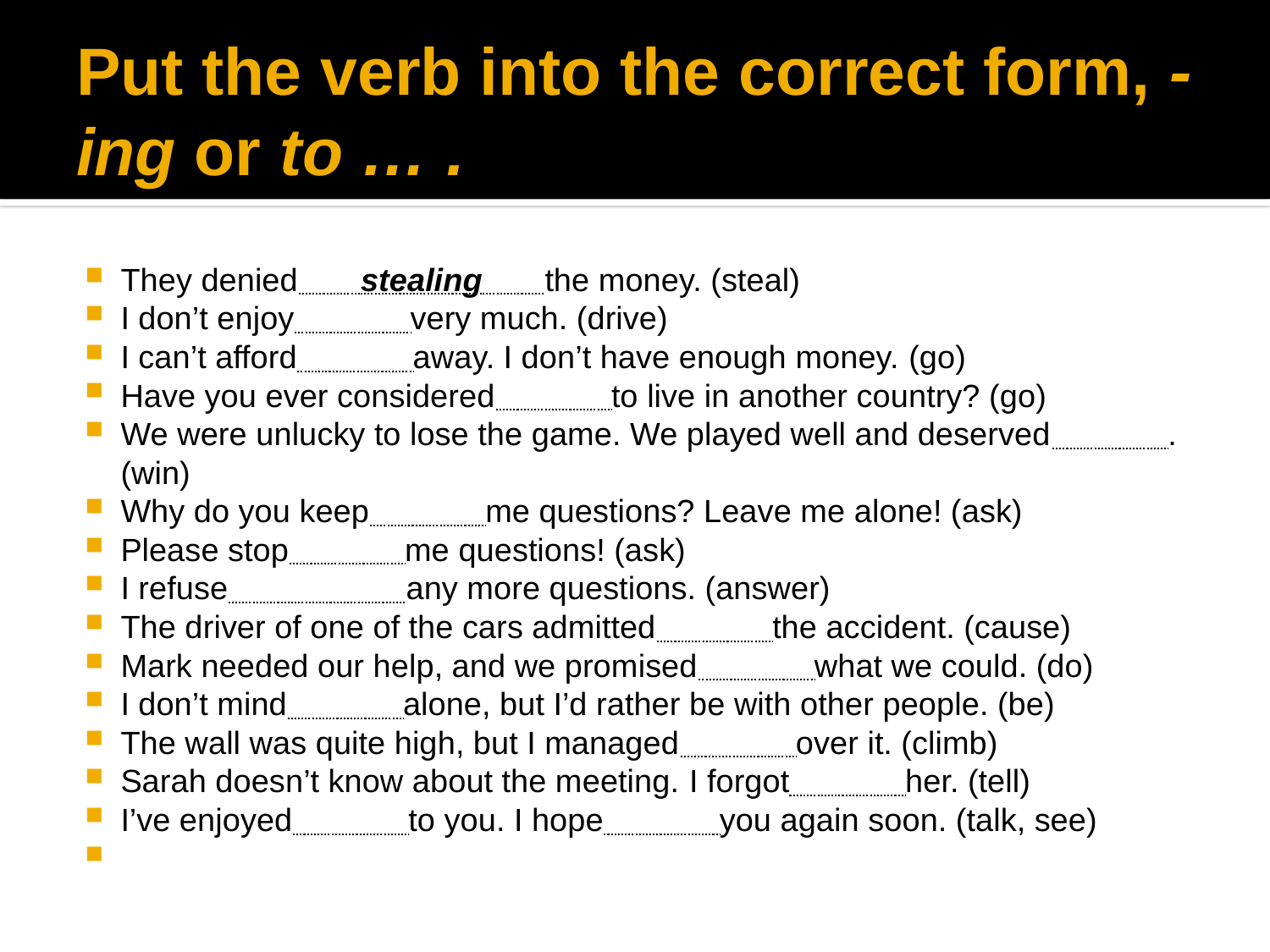

# Put the verb into the correct form, -ing or to … .
They denied       stealing       the money. (steal)
I don’t enjoy             very much. (drive)
I can’t afford             away. I don’t have enough money. (go)
Have you ever considered             to live in another country? (go)
We were unlucky to lose the game. We played well and deserved             . (win)
Why do you keep             me questions? Leave me alone! (ask)
Please stop             me questions! (ask)
I refuse                    any more questions. (answer)
The driver of one of the cars admitted             the accident. (cause)
Mark needed our help, and we promised             what we could. (do)
I don’t mind             alone, but I’d rather be with other people. (be)
The wall was quite high, but I managed             over it. (climb)
Sarah doesn’t know about the meeting. I forgot             her. (tell)
I’ve enjoyed             to you. I hope             you again soon. (talk, see)